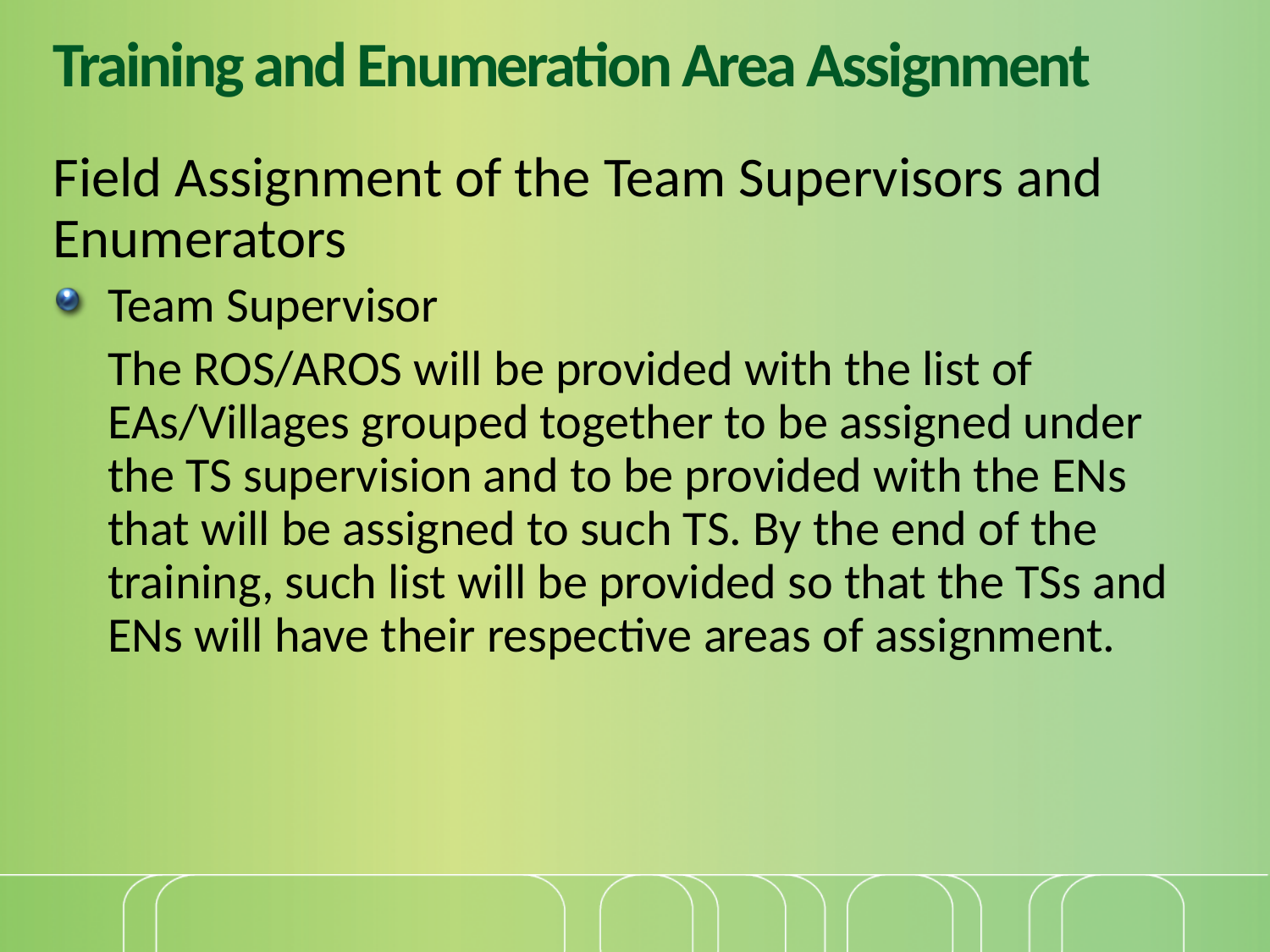

# Training and Enumeration Area Assignment
Field Assignment of the Team Supervisors and Enumerators
Team Supervisor
The ROS/AROS will be provided with the list of EAs/Villages grouped together to be assigned under the TS supervision and to be provided with the ENs that will be assigned to such TS. By the end of the training, such list will be provided so that the TSs and ENs will have their respective areas of assignment.